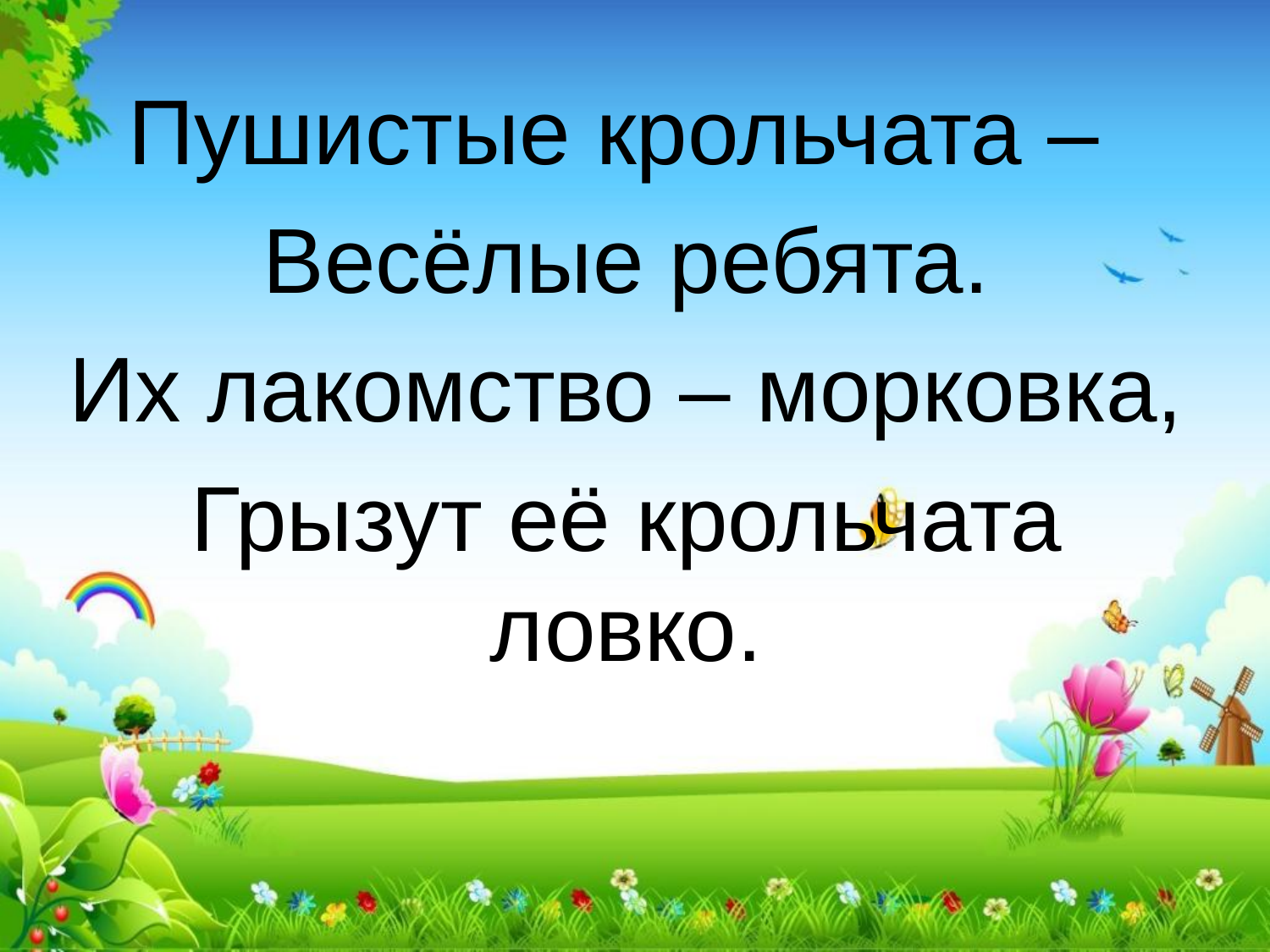

Пушистые крольчата –
Весёлые ребята.
Их лакомство – морковка,
Грызут её крольчата ловко.